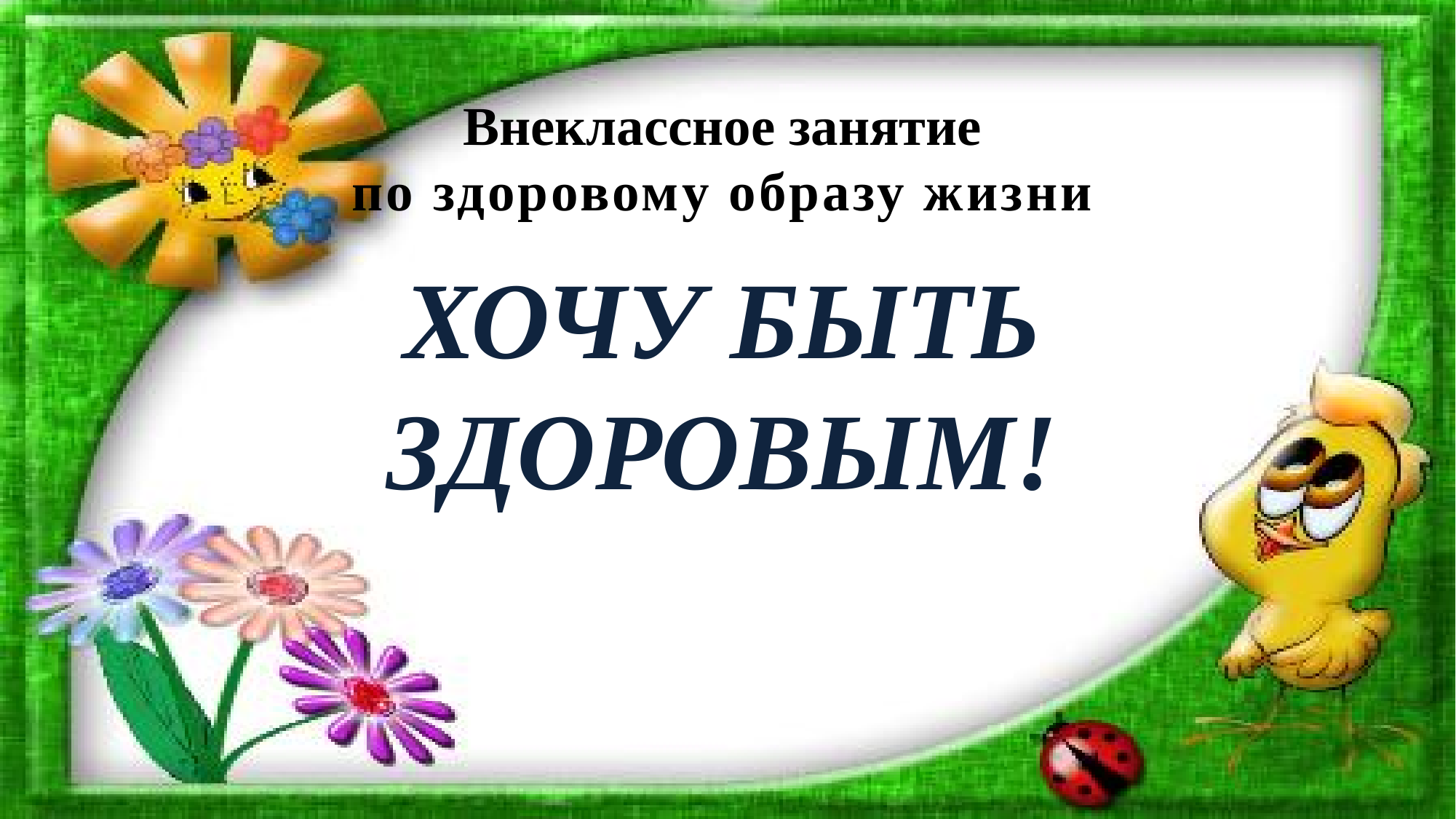

# Внеклассное занятие по здоровому образу жизни
ХОЧУ БЫТЬ ЗДОРОВЫМ!